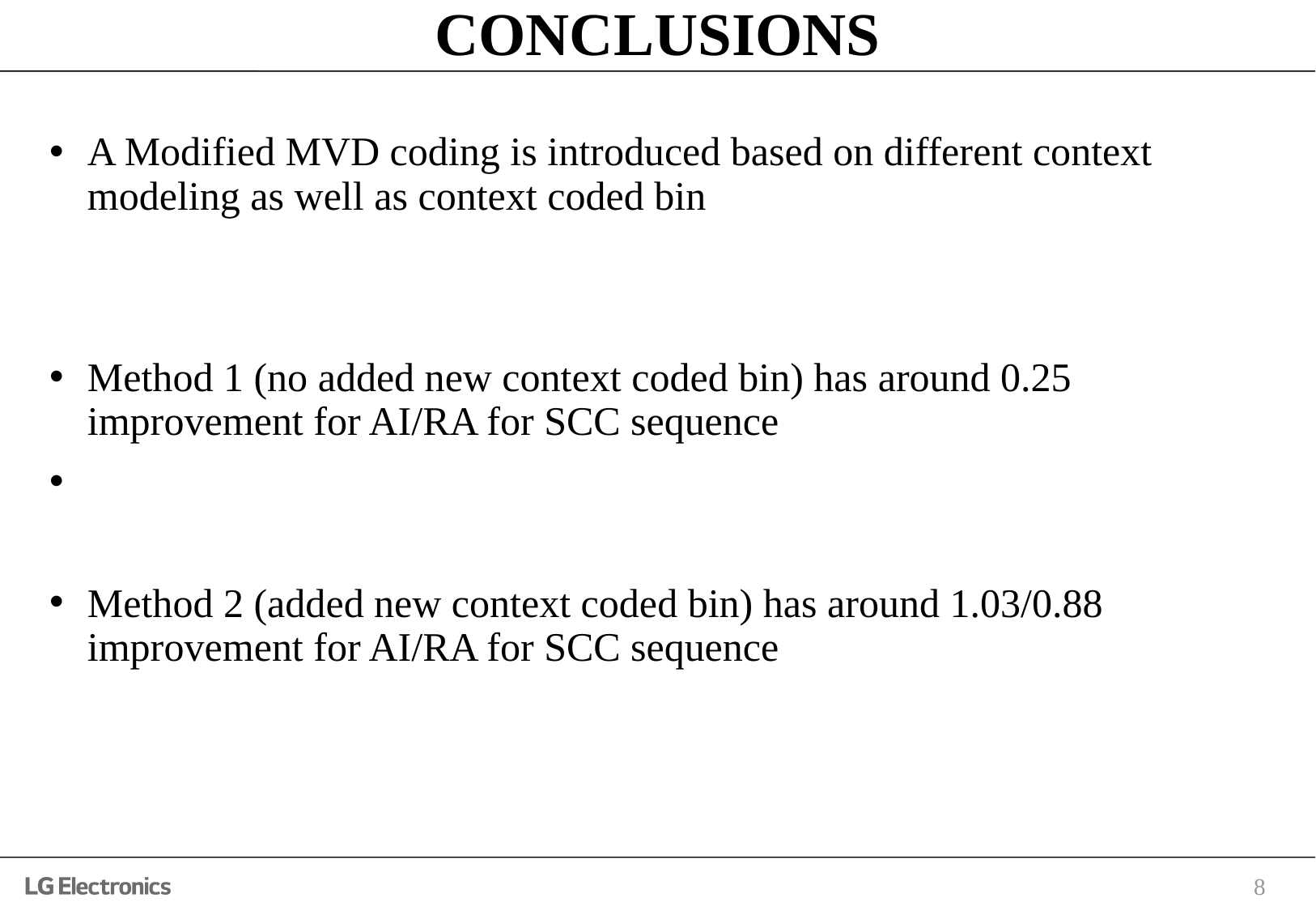

# CONCLUSIONS
A Modified MVD coding is introduced based on different context modeling as well as context coded bin

Method 1 (no added new context coded bin) has around 0.25 improvement for AI/RA for SCC sequence

Method 2 (added new context coded bin) has around 1.03/0.88 improvement for AI/RA for SCC sequence

8